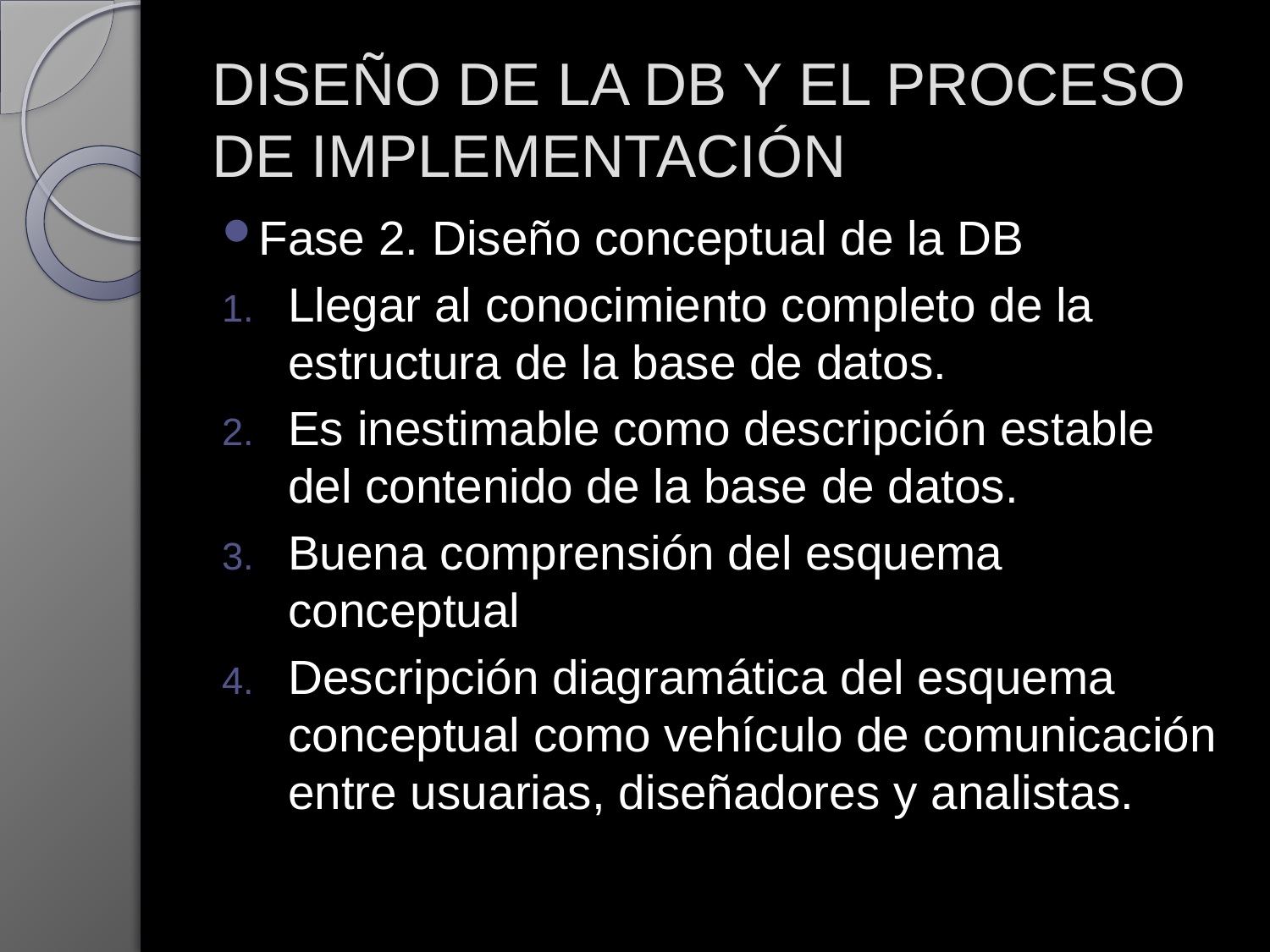

# DISEÑO DE LA DB Y EL PROCESO DE IMPLEMENTACIÓN
Fase 2. Diseño conceptual de la DB
Llegar al conocimiento completo de la estructura de la base de datos.
Es inestimable como descripción estable del contenido de la base de datos.
Buena comprensión del esquema conceptual
Descripción diagramática del esquema conceptual como vehículo de comunicación entre usuarias, diseñadores y analistas.